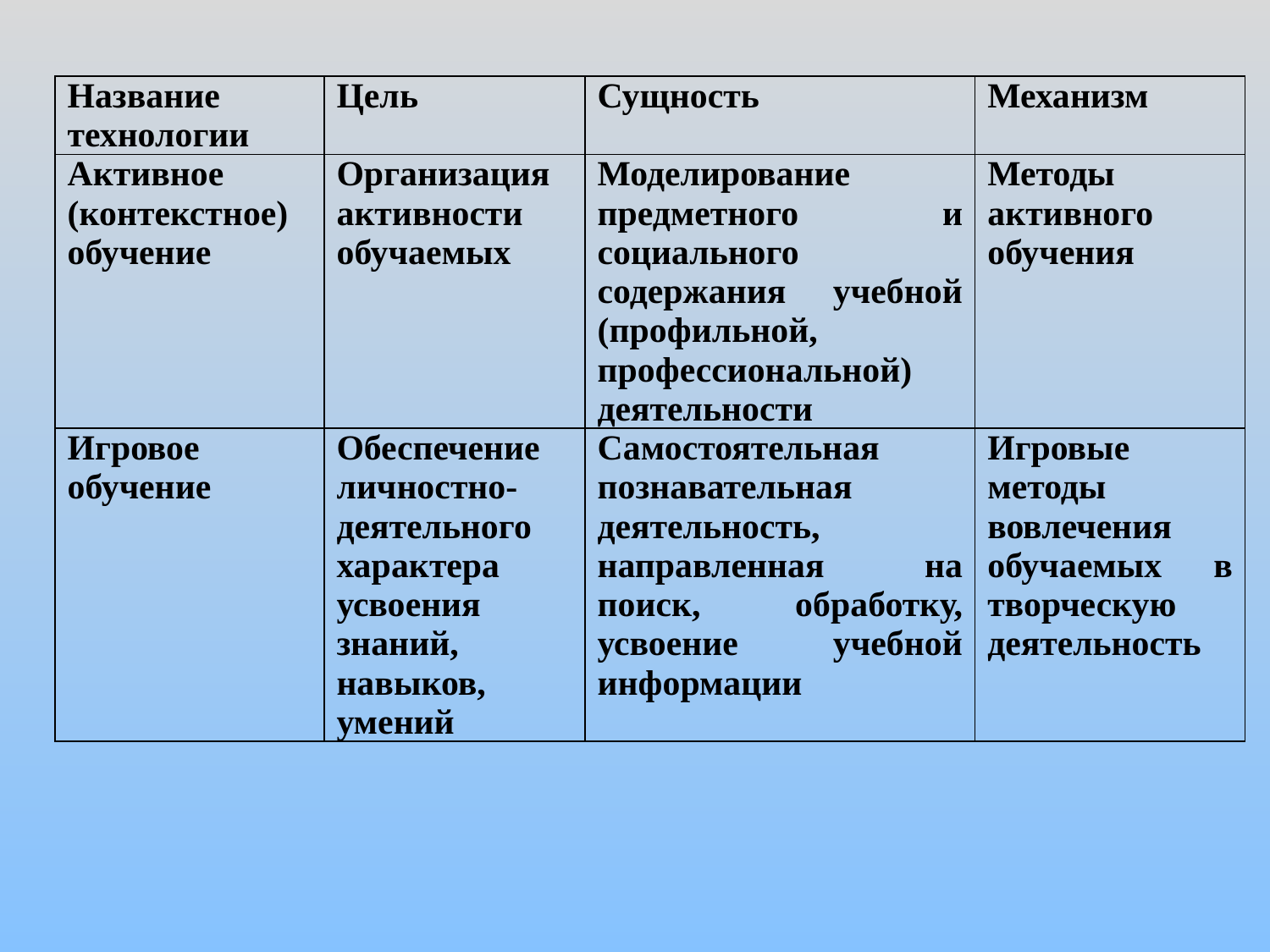

| Название технологии | Цель | Сущность | Механизм |
| --- | --- | --- | --- |
| Активное (контекстное) обучение | Организация активности обучаемых | Моделирование предметного и социального содержания учебной (профильной, профессиональной) деятельности | Методы активного обучения |
| Игровое обучение | Обеспечение личностно-деятельного характера усвоения знаний, навыков, умений | Самостоятельная познавательная деятельность, направленная на поиск, обработку, усвоение учебной информации | Игровые методы вовлечения обучаемых в творческую деятельность |